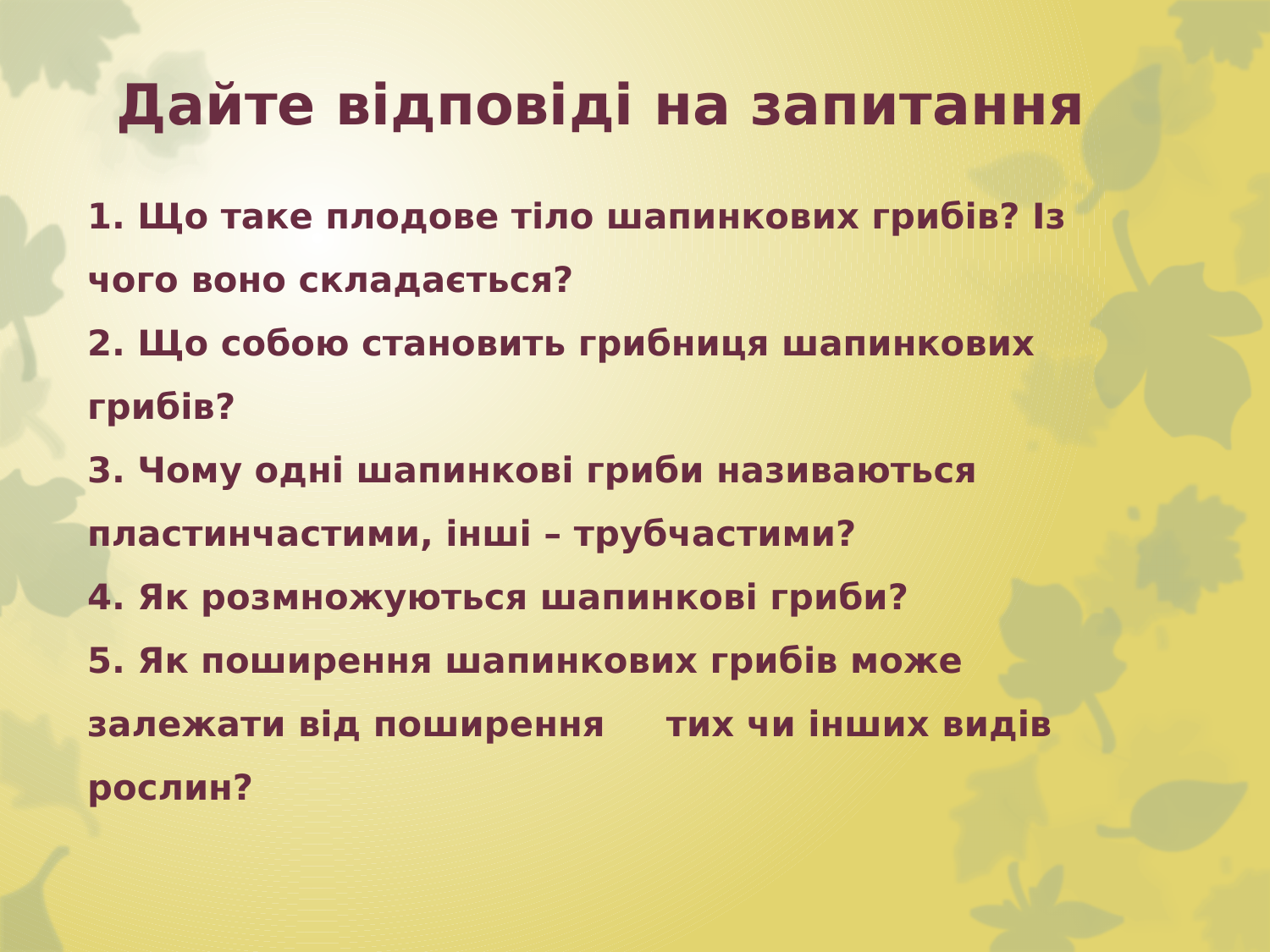

Дайте відповіді на запитання
1. Що таке плодове тіло шапинкових грибів? Із чого воно складається?
2. Що собою становить грибниця шапинкових
грибів?
3. Чому одні шапинкові гриби називаються пластинчастими, інші – трубчастими?
4. Як розмножуються шапинкові гриби?
5. Як поширення шапинкових грибів може залежати від поширення     тих чи інших видів рослин?